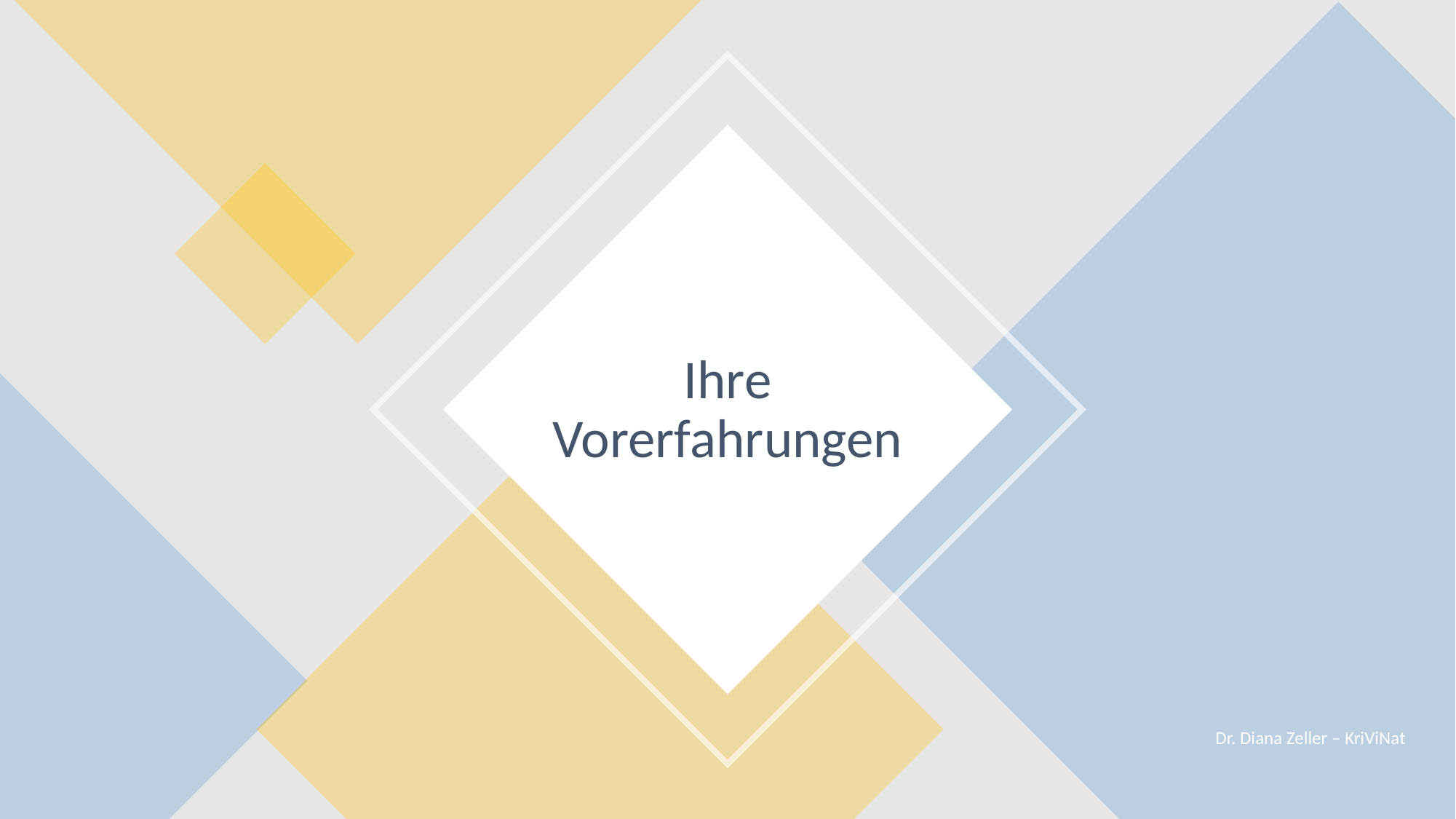

# Ihre Vorerfahrungen

Dr. Diana Zeller – KriViNat